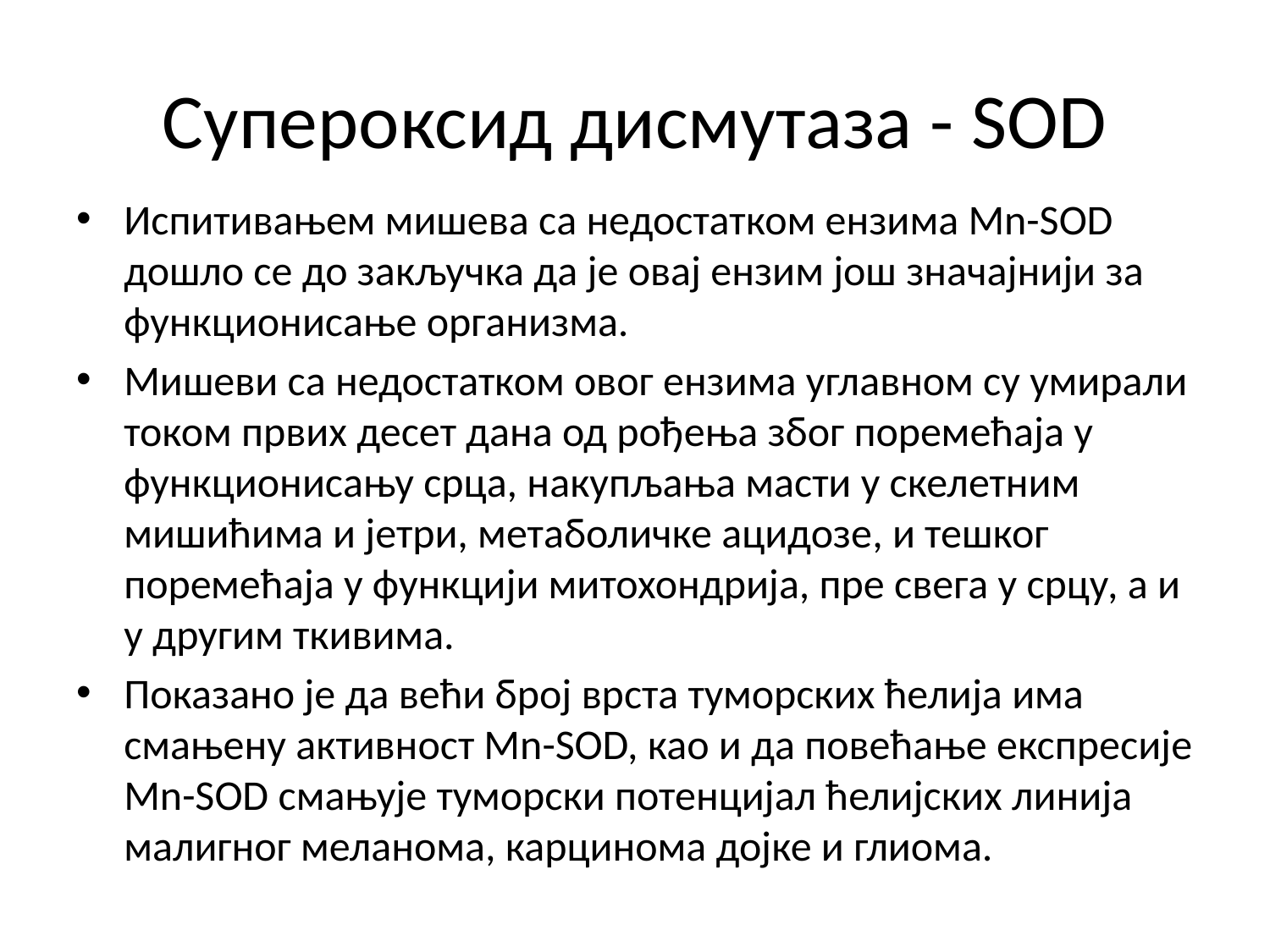

# Супероксид дисмутаза - SOD
Испитивањем мишева са недостатком ензима Mn-SOD дошло се до закључка да је овај ензим још значајнији за функционисање организма.
Мишеви са недостатком овог ензима углавном су умирали током првих десет дана од рођења због поремећаја у функционисању срца, накупљања масти у скелетним мишићима и јетри, метаболичке ацидозе, и тешког поремећаја у функцији митохондрија, пре свега у срцу, а и у другим ткивима.
Показано је да већи број врста туморских ћелија има смањену активност Mn-SOD, као и да повећање експресије Mn-SOD смањује туморски потенцијал ћелијских линија малигног меланома, карцинома дојке и глиома.